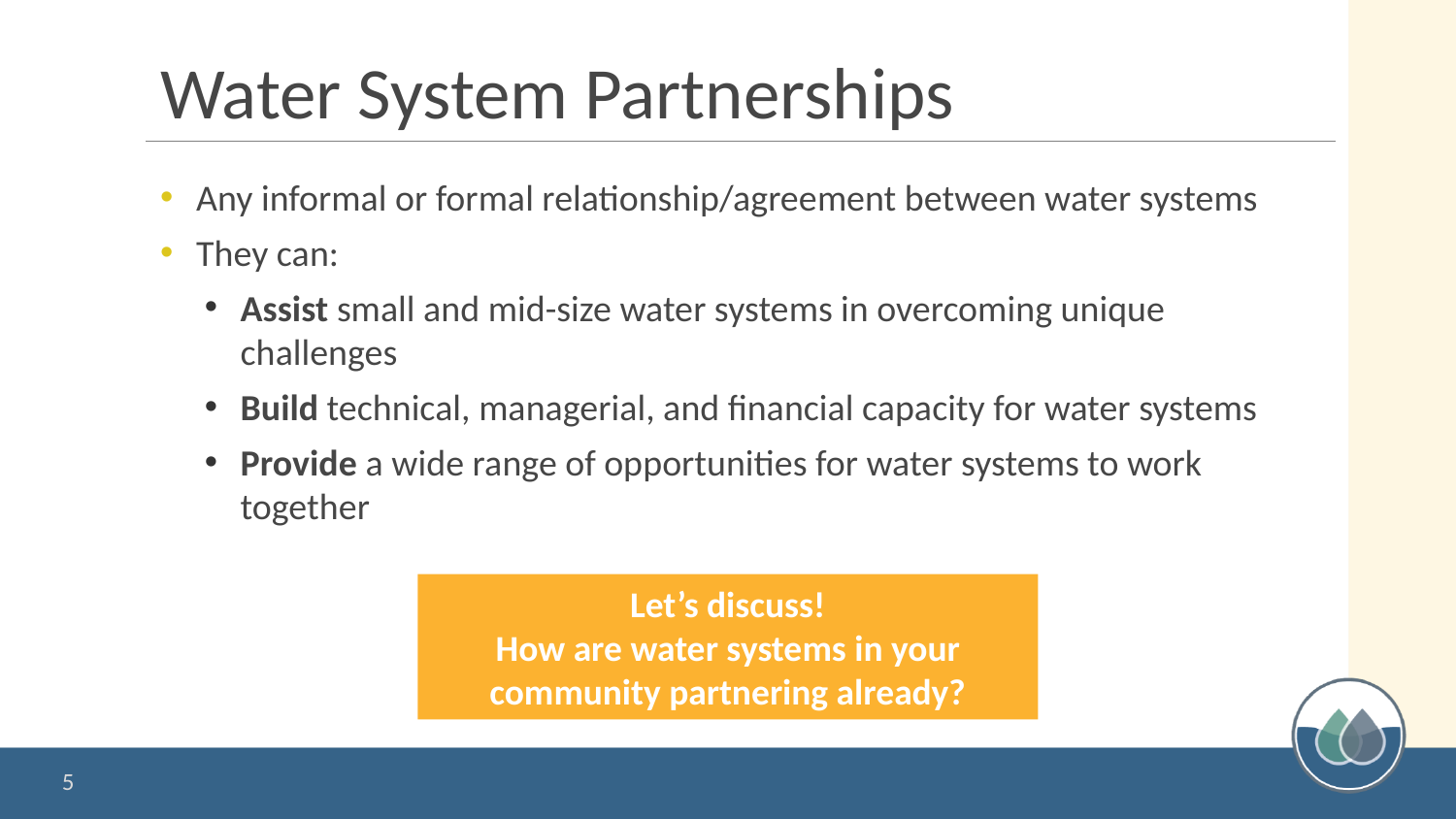

# Water System Partnerships
Any informal or formal relationship/agreement between water systems
They can:
Assist small and mid-size water systems in overcoming unique challenges
Build technical, managerial, and financial capacity for water systems
Provide a wide range of opportunities for water systems to work together
Let’s discuss!
How are water systems in your community partnering already?
5